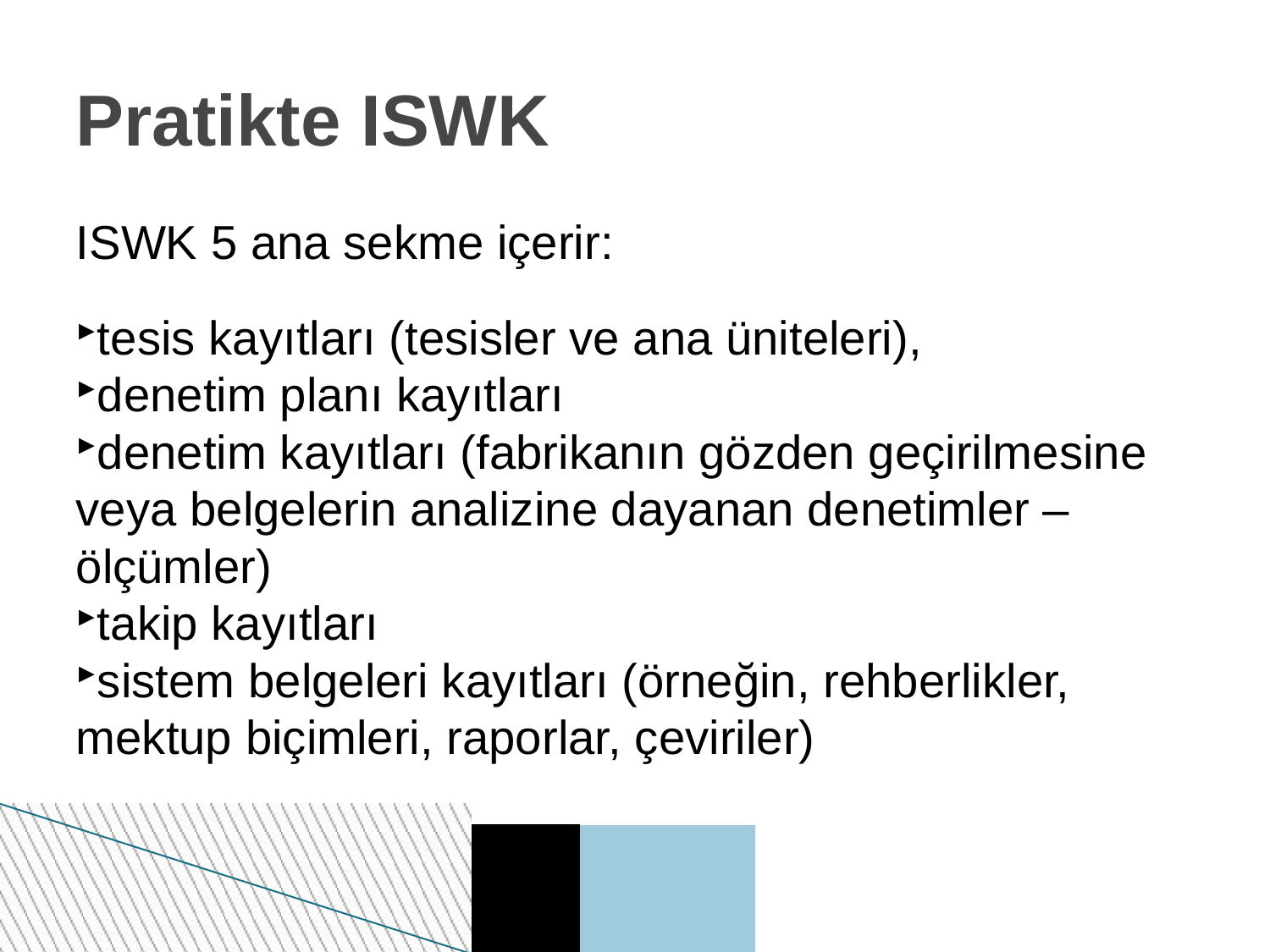

Pratikte ISWK
ISWK 5 ana sekme içerir:

tesis kayıtları (tesisler ve ana üniteleri),
denetim planı kayıtları
denetim kayıtları (fabrikanın gözden geçirilmesine veya belgelerin analizine dayanan denetimler – ölçümler)
takip kayıtları
sistem belgeleri kayıtları (örneğin, rehberlikler, mektup biçimleri, raporlar, çeviriler)